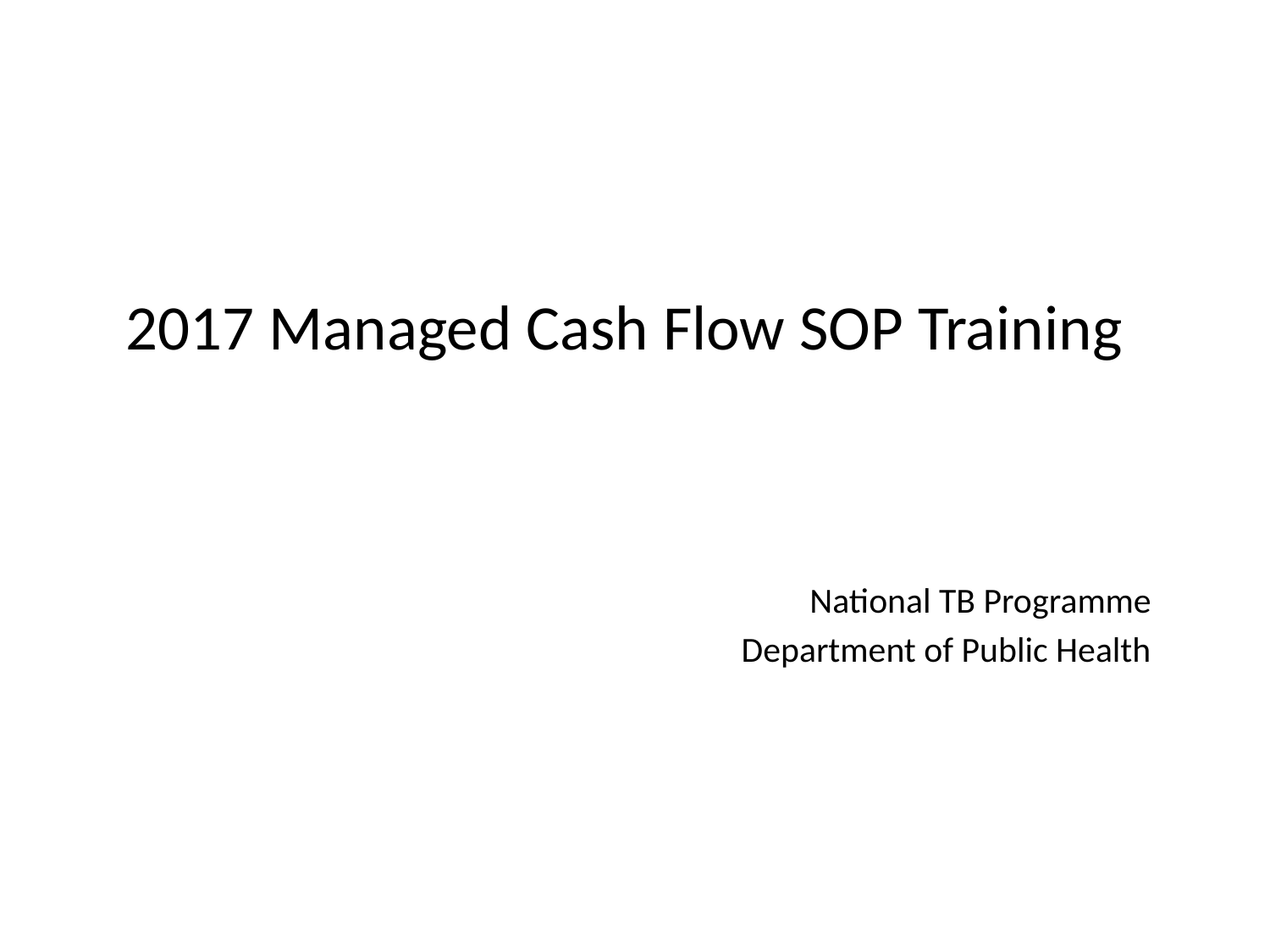

# 2017 Managed Cash Flow SOP Training
National TB Programme
Department of Public Health